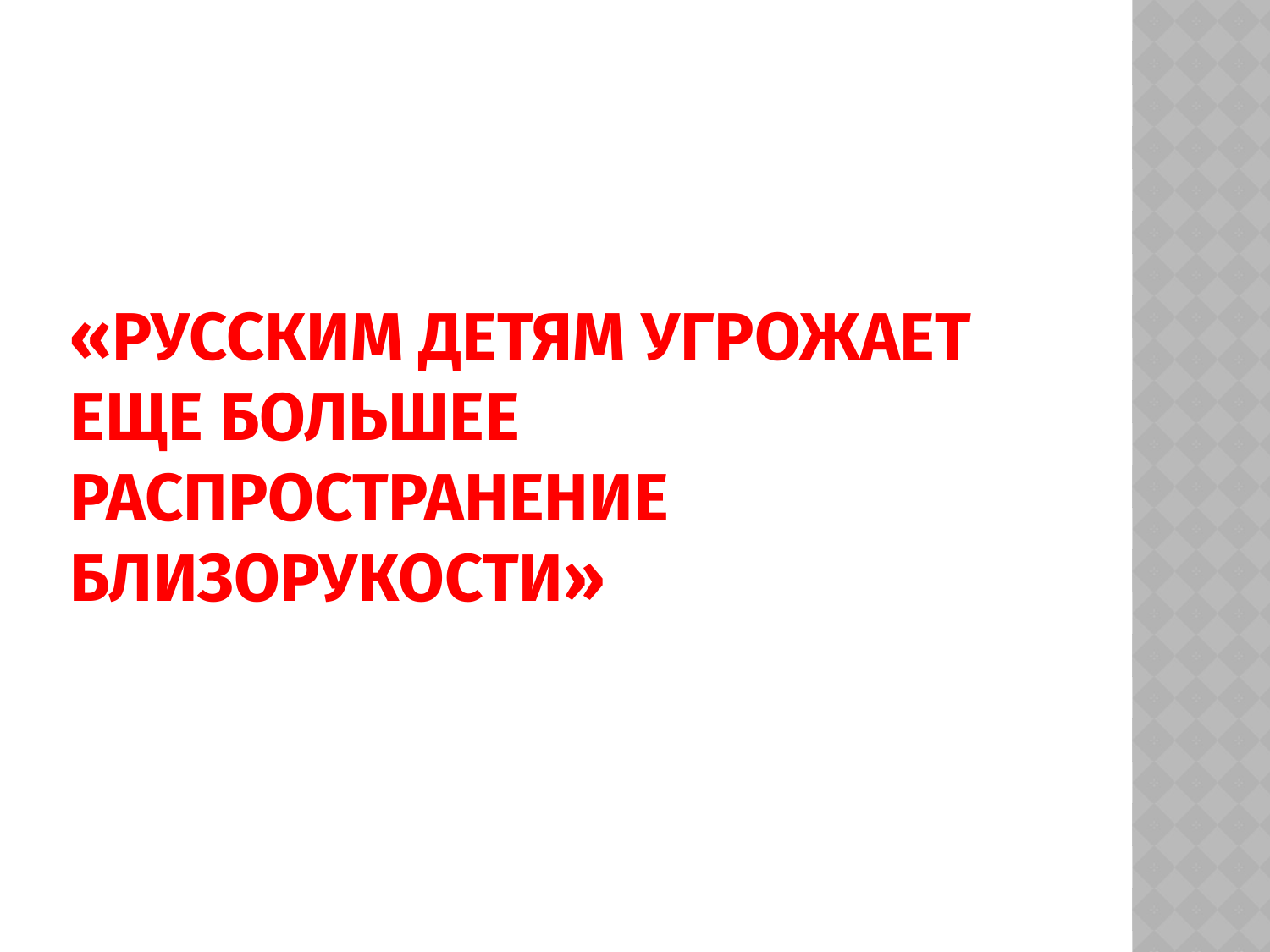

# «Русским детям угрожает еще большее распространение близорукости»